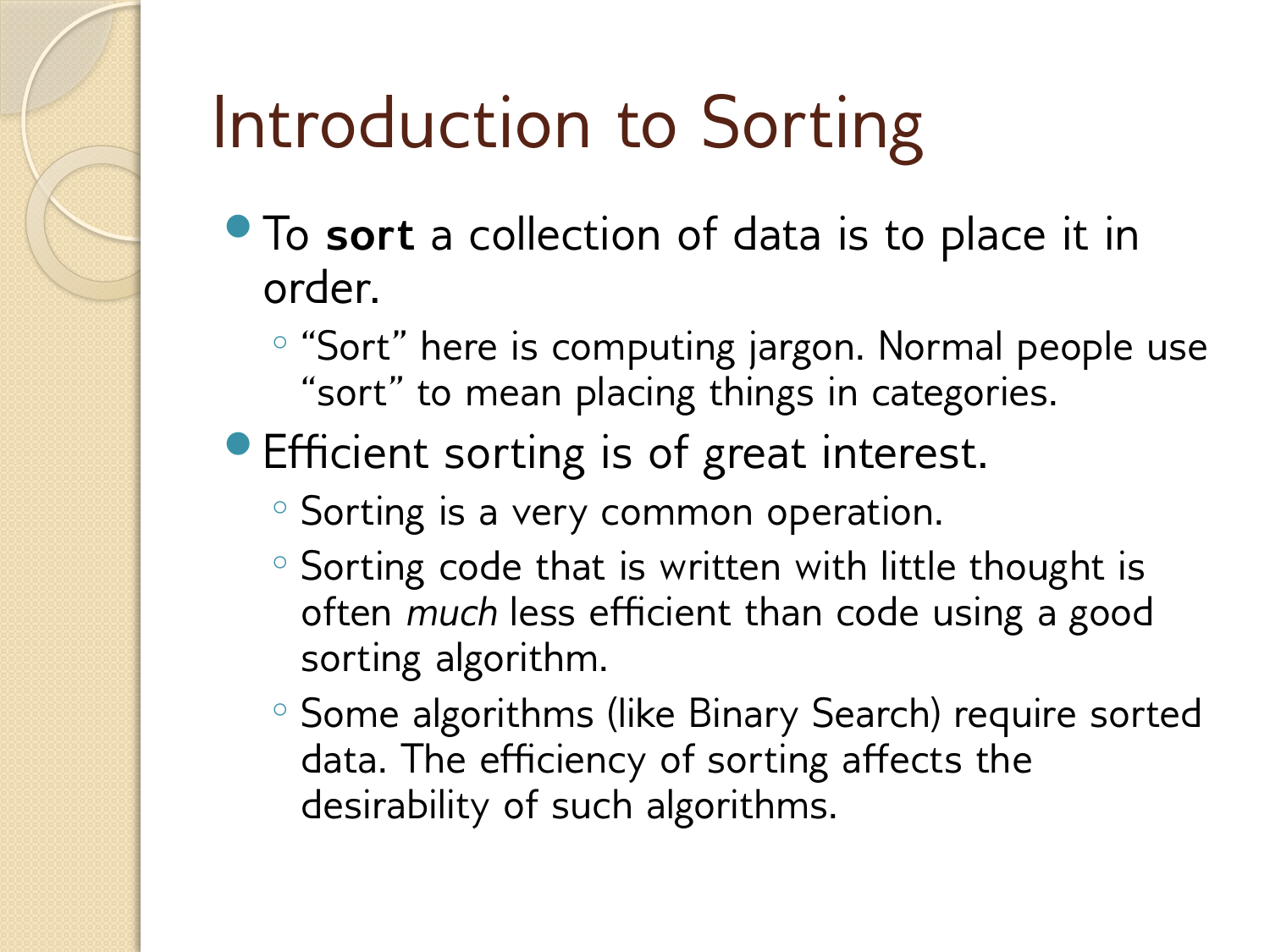

# Introduction to Sorting
To sort a collection of data is to place it in order.
“Sort” here is computing jargon. Normal people use “sort” to mean placing things in categories.
Efficient sorting is of great interest.
Sorting is a very common operation.
Sorting code that is written with little thought is often much less efficient than code using a good sorting algorithm.
Some algorithms (like Binary Search) require sorted data. The efficiency of sorting affects the desirability of such algorithms.